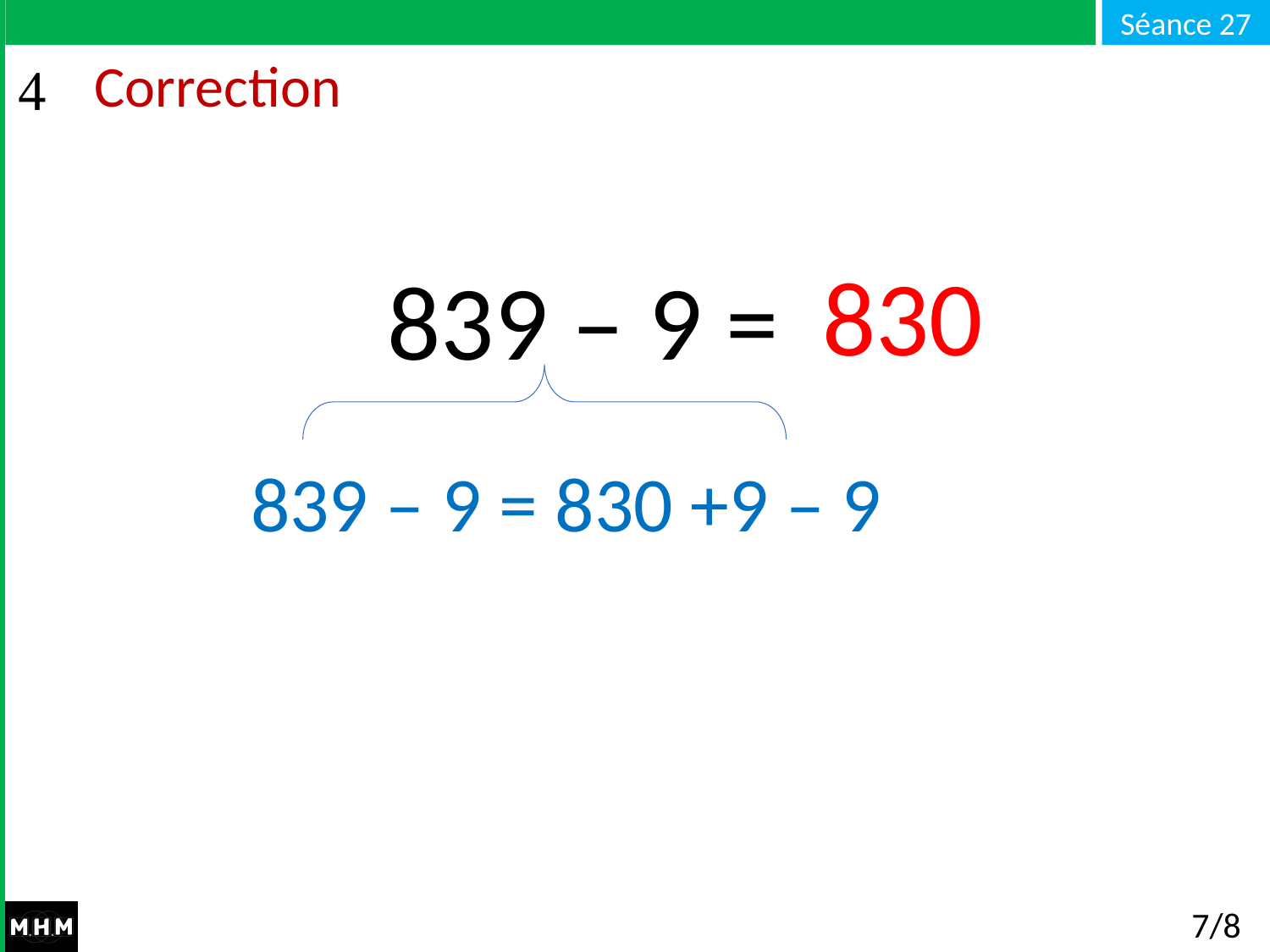

# Correction

830
839 – 9 =
839 – 9 = 830 +9 – 9
7/8